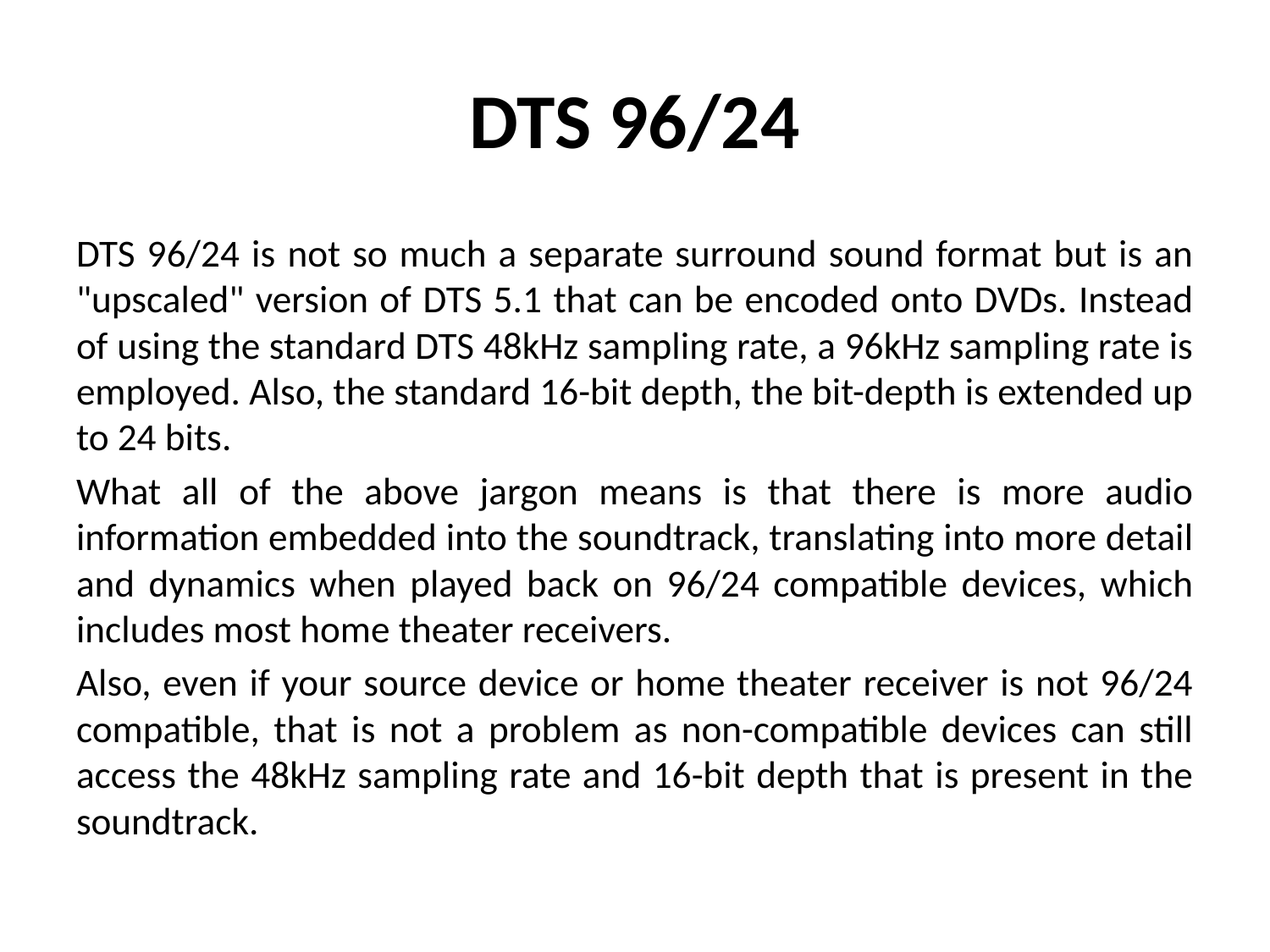

# DTS 96/24
DTS 96/24 is not so much a separate surround sound format but is an "upscaled" version of DTS 5.1 that can be encoded onto DVDs. Instead of using the standard DTS 48kHz sampling rate, a 96kHz sampling rate is employed. Also, the standard 16-bit depth, the bit-depth is extended up to 24 bits.
What all of the above jargon means is that there is more audio information embedded into the soundtrack, translating into more detail and dynamics when played back on 96/24 compatible devices, which includes most home theater receivers.
Also, even if your source device or home theater receiver is not 96/24 compatible, that is not a problem as non-compatible devices can still access the 48kHz sampling rate and 16-bit depth that is present in the soundtrack.